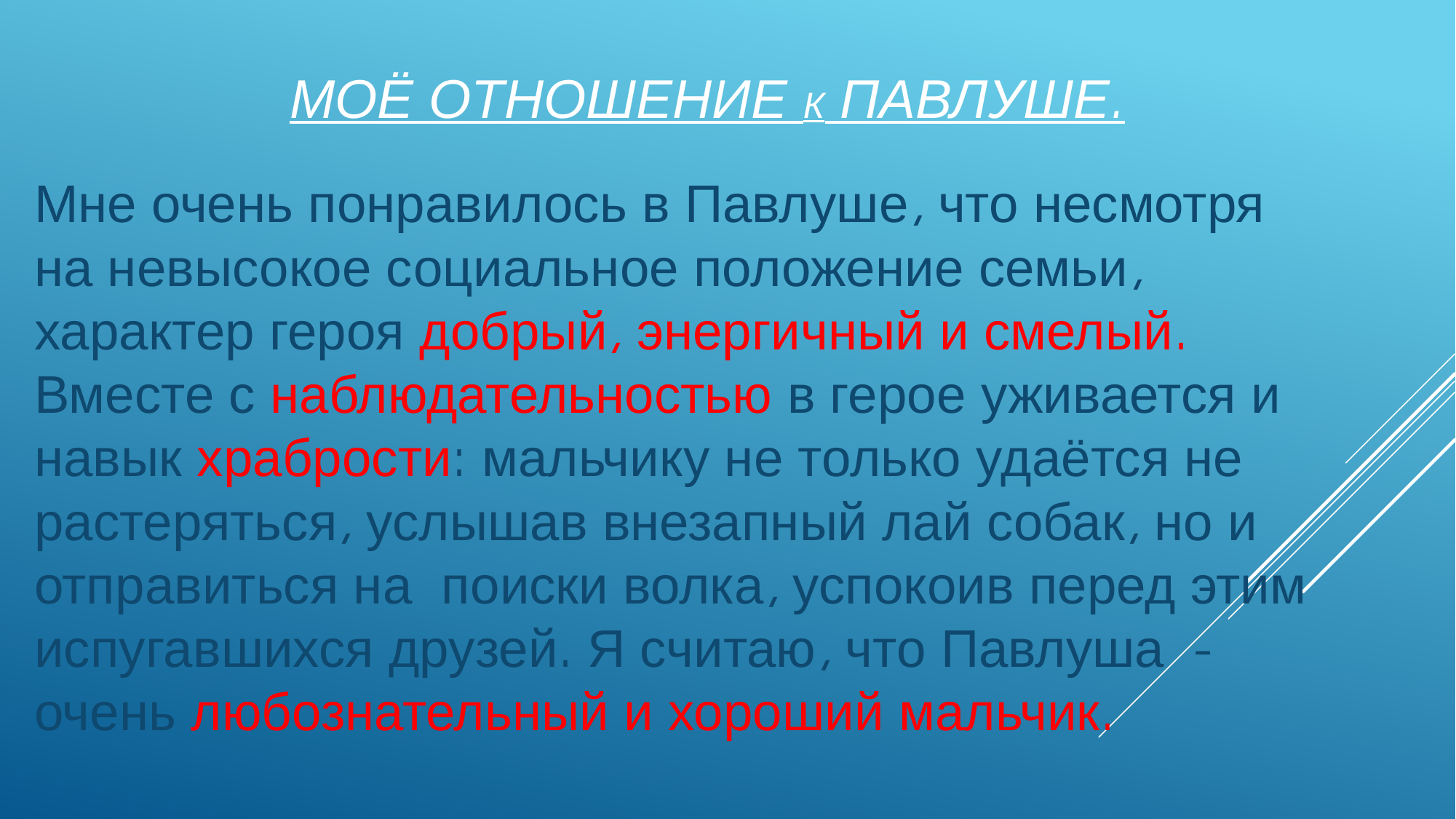

# Моё отношение к Павлуше.
Мне очень понравилось в Павлуше, что несмотря на невысокое социальное положение семьи, характер героя добрый, энергичный и смелый. Вместе с наблюдательностью в герое уживается и навык храбрости: мальчику не только удаётся не растеряться, услышав внезапный лай собак, но и отправиться на  поиски волка, успокоив перед этим испугавшихся друзей. Я считаю, что Павлуша  - очень любознательный и хороший мальчик.